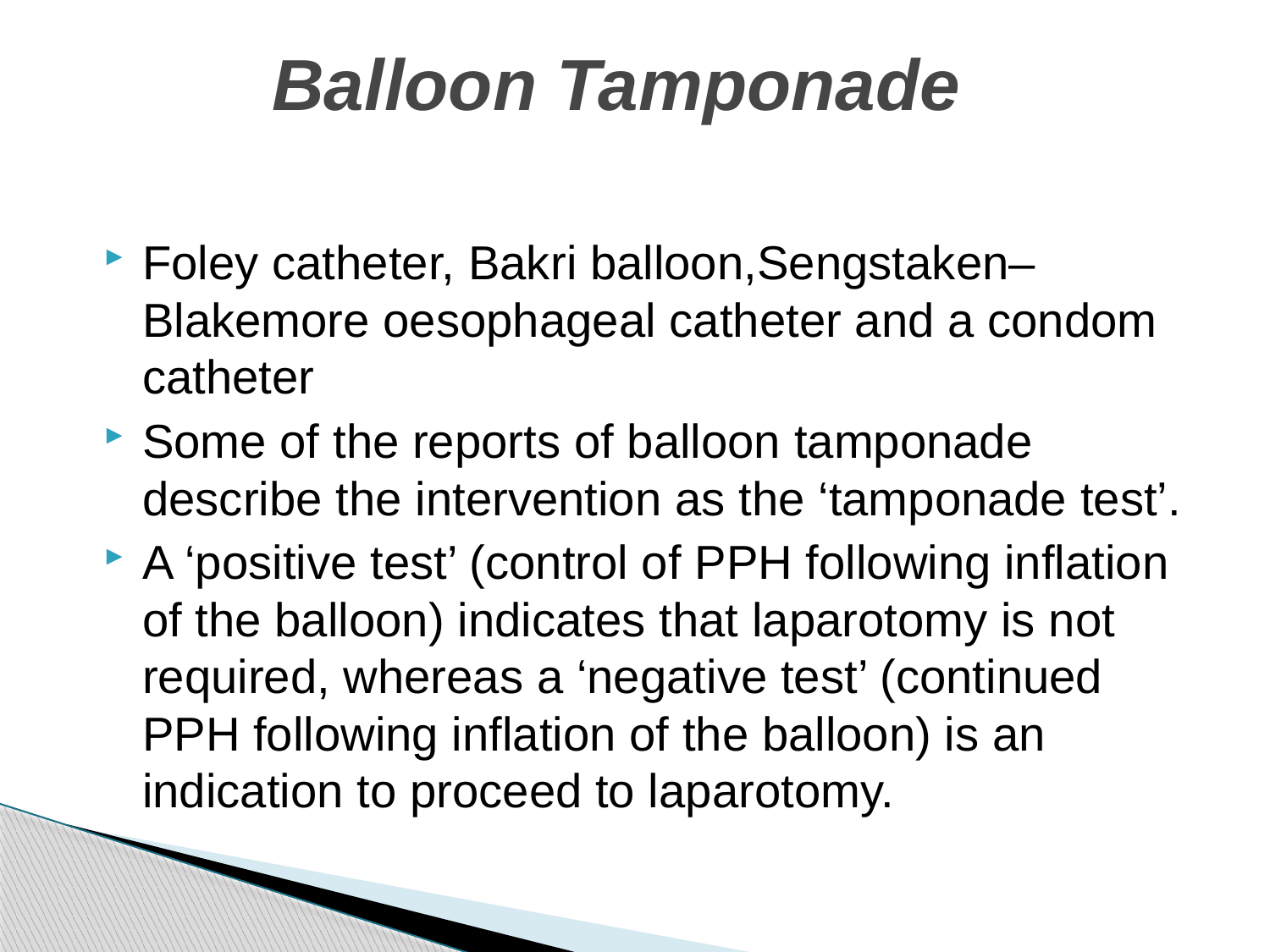

# Balloon Tamponade
Foley catheter, Bakri balloon,Sengstaken–Blakemore oesophageal catheter and a condom catheter
Some of the reports of balloon tamponade describe the intervention as the ‘tamponade test’.
A ‘positive test’ (control of PPH following inflation of the balloon) indicates that laparotomy is not required, whereas a ‘negative test’ (continued PPH following inflation of the balloon) is an indication to proceed to laparotomy.